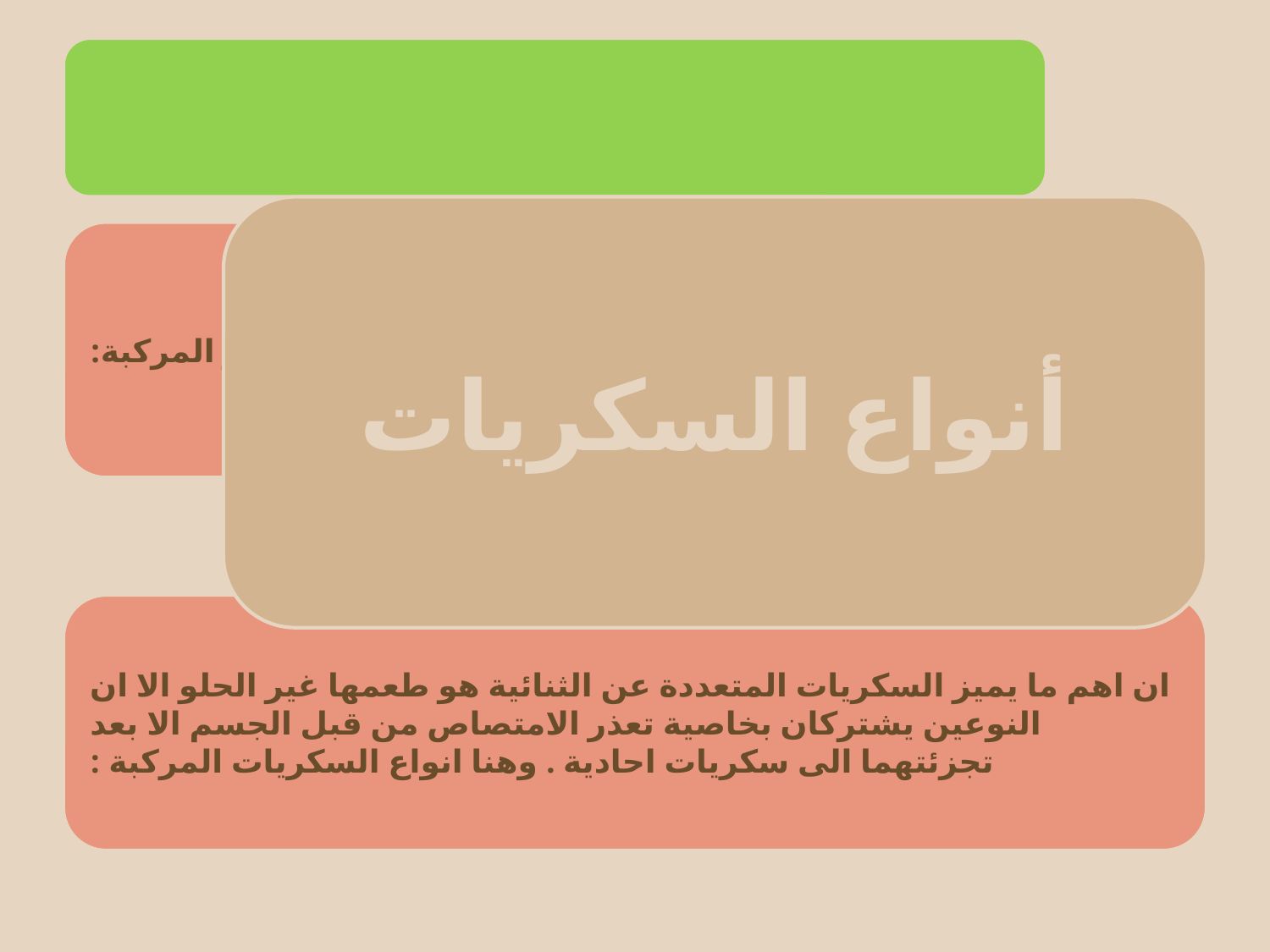

أنواع السكريات
السكريات المتعددة او المركبة:
النشاء : ويتواجد في البطاطا ، الحبوب والبقول .
الديكسترين : ويتواجد في قشرة الخبز والخبز المحمص .
السيليلوز : ويتواجد في النباتات
البكتين : يتواجد في الفواكه ذات النوى والحبوب